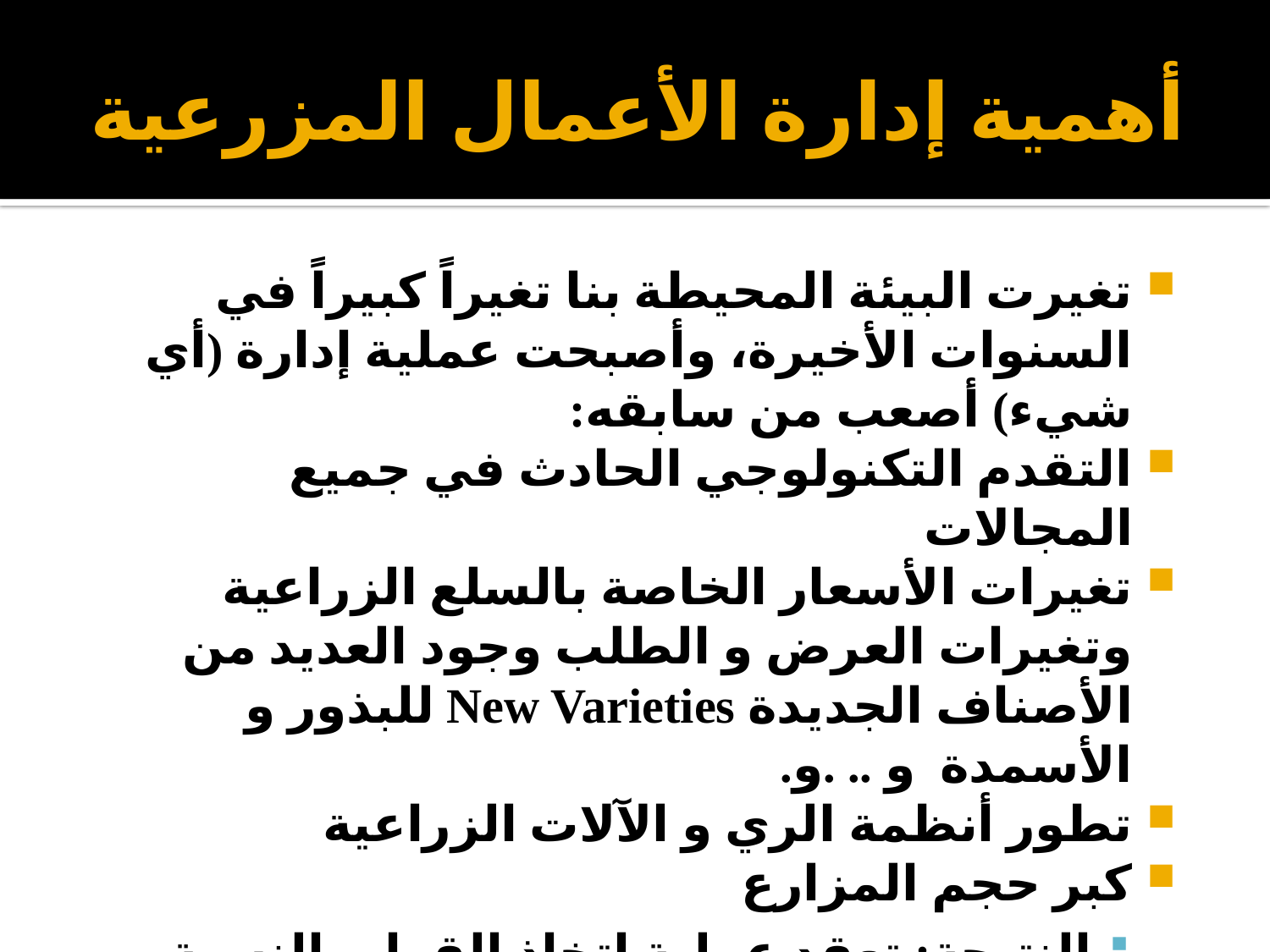

# أهمية إدارة الأعمال المزرعية
تغيرت البيئة المحيطة بنا تغيراً كبيراً في السنوات الأخيرة، وأصبحت عملية إدارة (أي شيء) أصعب من سابقه:
التقدم التكنولوجي الحادث في جميع المجالات
تغيرات الأسعار الخاصة بالسلع الزراعية وتغيرات العرض و الطلب وجود العديد من الأصناف الجديدة New Varieties للبذور و الأسمدة  و .. .و.
تطور أنظمة الري و الآلات الزراعية
كبر حجم المزارع
النتيجة: تعقد عملية إتخاذ القرار بالنسبة لمدير المزرعة